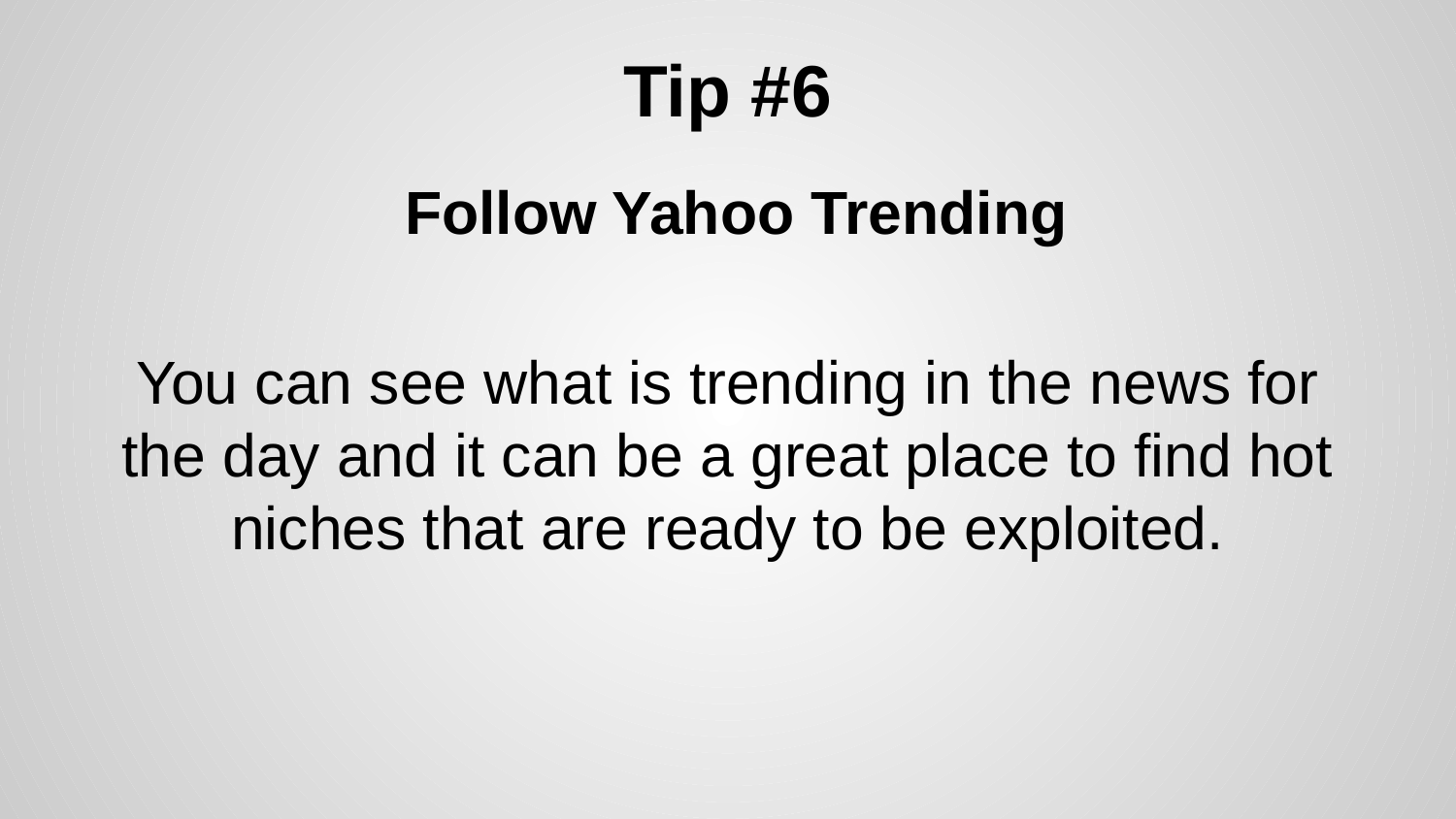

# Tip #6
 Follow Yahoo Trending

You can see what is trending in the news for the day and it can be a great place to find hot niches that are ready to be exploited.